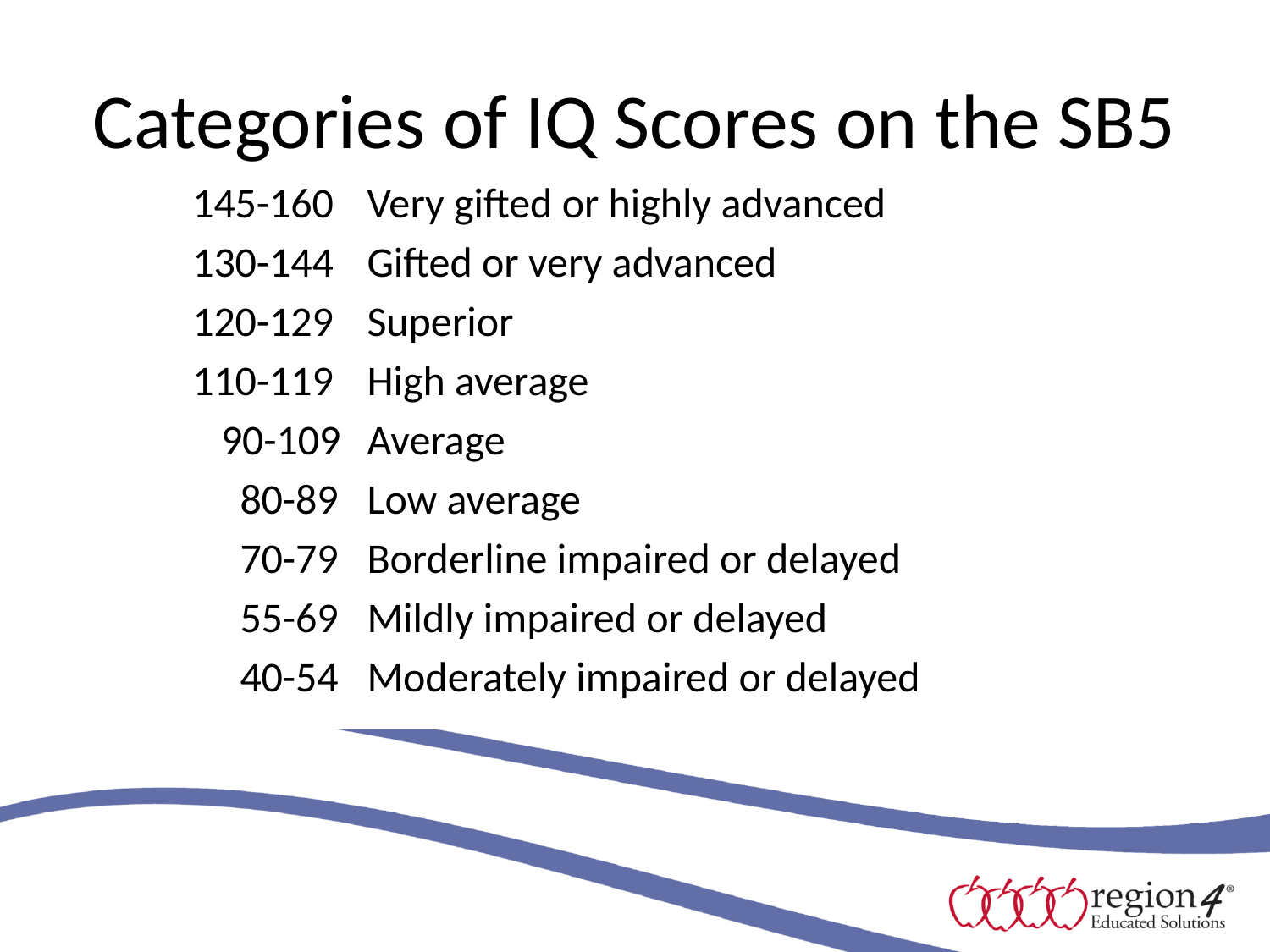

# Categories of IQ Scores on the SB5
145-160  	Very gifted or highly advanced
130-144  	Gifted or very advanced
120-129  	Superior
110-119  	High average
   90-109  	Average
     80-89 	Low average
     70-79  	Borderline impaired or delayed
     55-69  	Mildly impaired or delayed
     40-54  	Moderately impaired or delayed